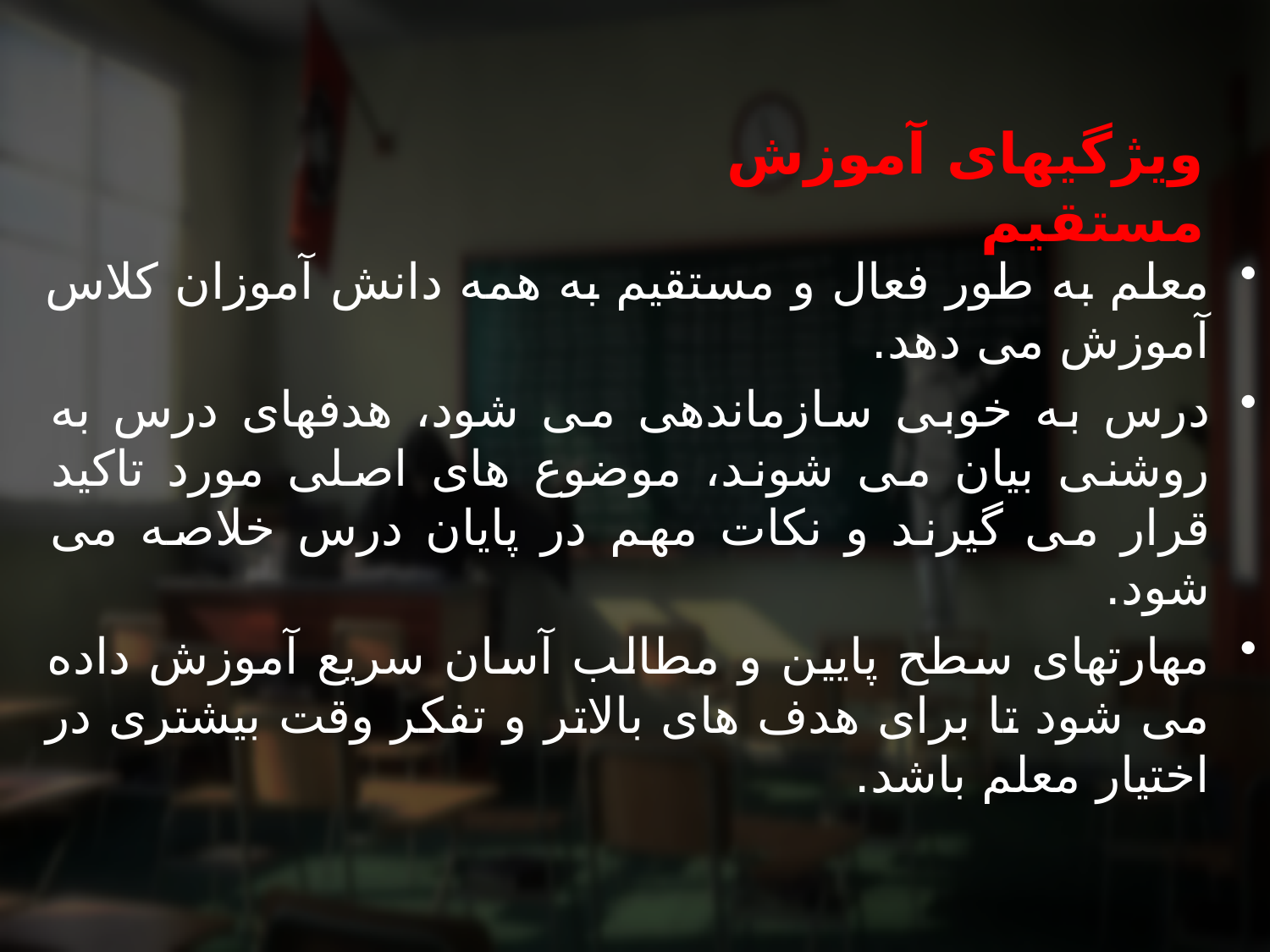

# ویژگیهای آموزش مستقیم
معلم به طور فعال و مستقیم به همه دانش آموزان کلاس آموزش می دهد.
درس به خوبی سازماندهی می شود، هدفهای درس به روشنی بیان می شوند، موضوع های اصلی مورد تاکید قرار می گیرند و نکات مهم در پایان درس خلاصه می شود.
مهارتهای سطح پایین و مطالب آسان سریع آموزش داده می شود تا برای هدف های بالاتر و تفکر وقت بیشتری در اختیار معلم باشد.